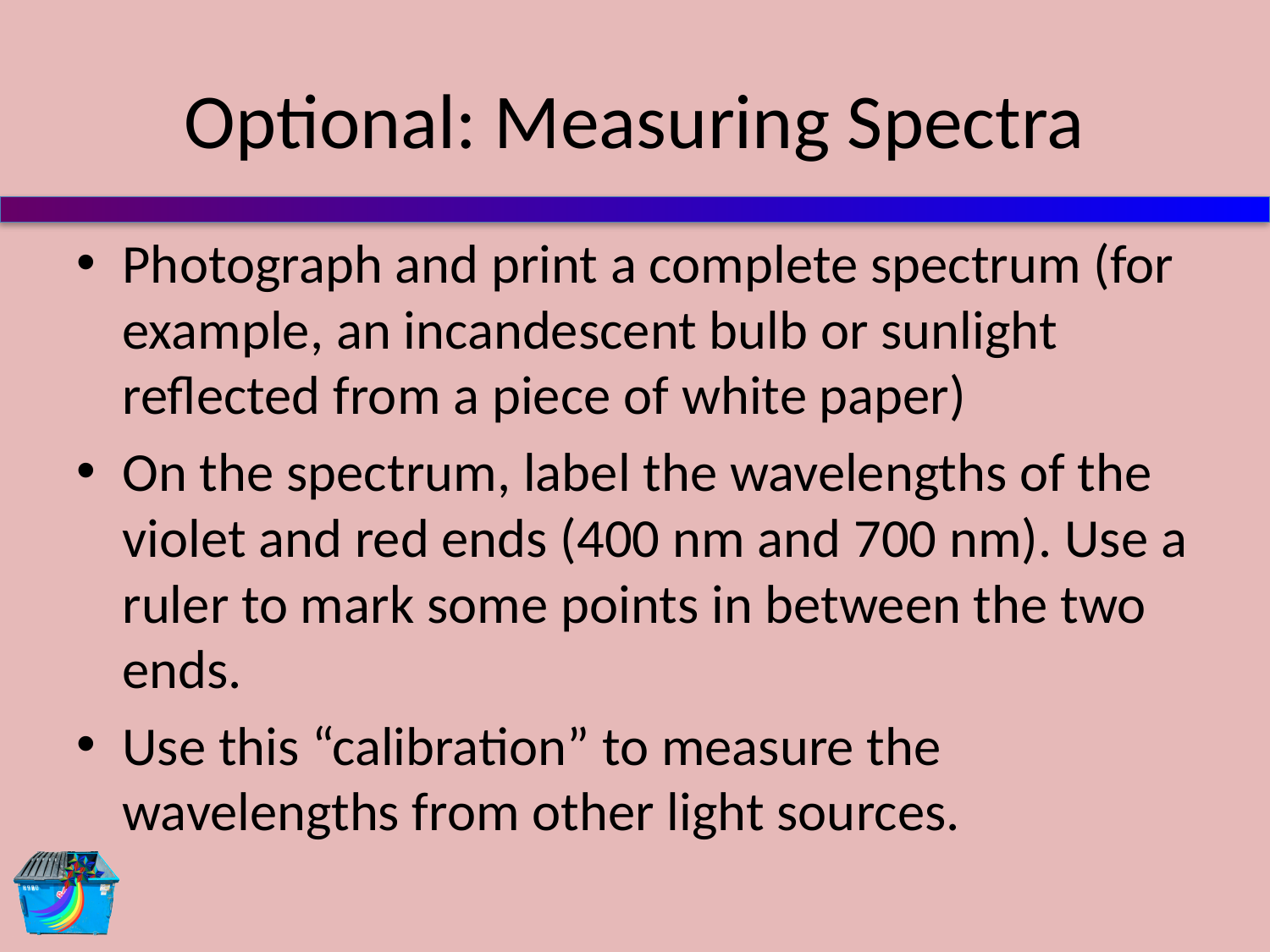

# Optional: Measuring Spectra
Photograph and print a complete spectrum (for example, an incandescent bulb or sunlight reflected from a piece of white paper)
On the spectrum, label the wavelengths of the violet and red ends (400 nm and 700 nm). Use a ruler to mark some points in between the two ends.
Use this “calibration” to measure the wavelengths from other light sources.